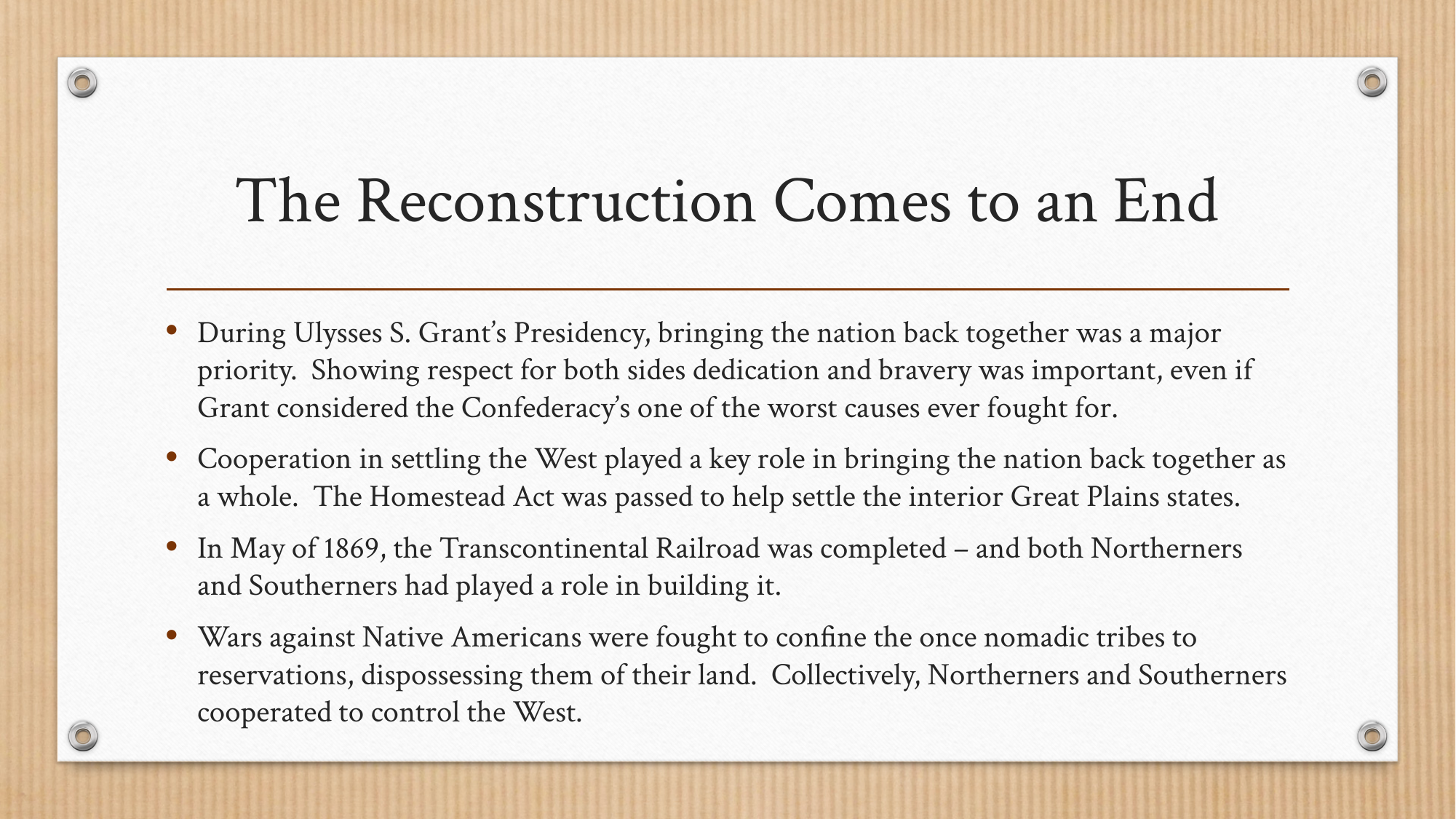

# The Reconstruction Comes to an End
During Ulysses S. Grant’s Presidency, bringing the nation back together was a major priority.  Showing respect for both sides dedication and bravery was important, even if Grant considered the Confederacy’s one of the worst causes ever fought for.
Cooperation in settling the West played a key role in bringing the nation back together as a whole.  The Homestead Act was passed to help settle the interior Great Plains states.
In May of 1869, the Transcontinental Railroad was completed – and both Northerners and Southerners had played a role in building it.
Wars against Native Americans were fought to confine the once nomadic tribes to reservations, dispossessing them of their land.  Collectively, Northerners and Southerners cooperated to control the West.